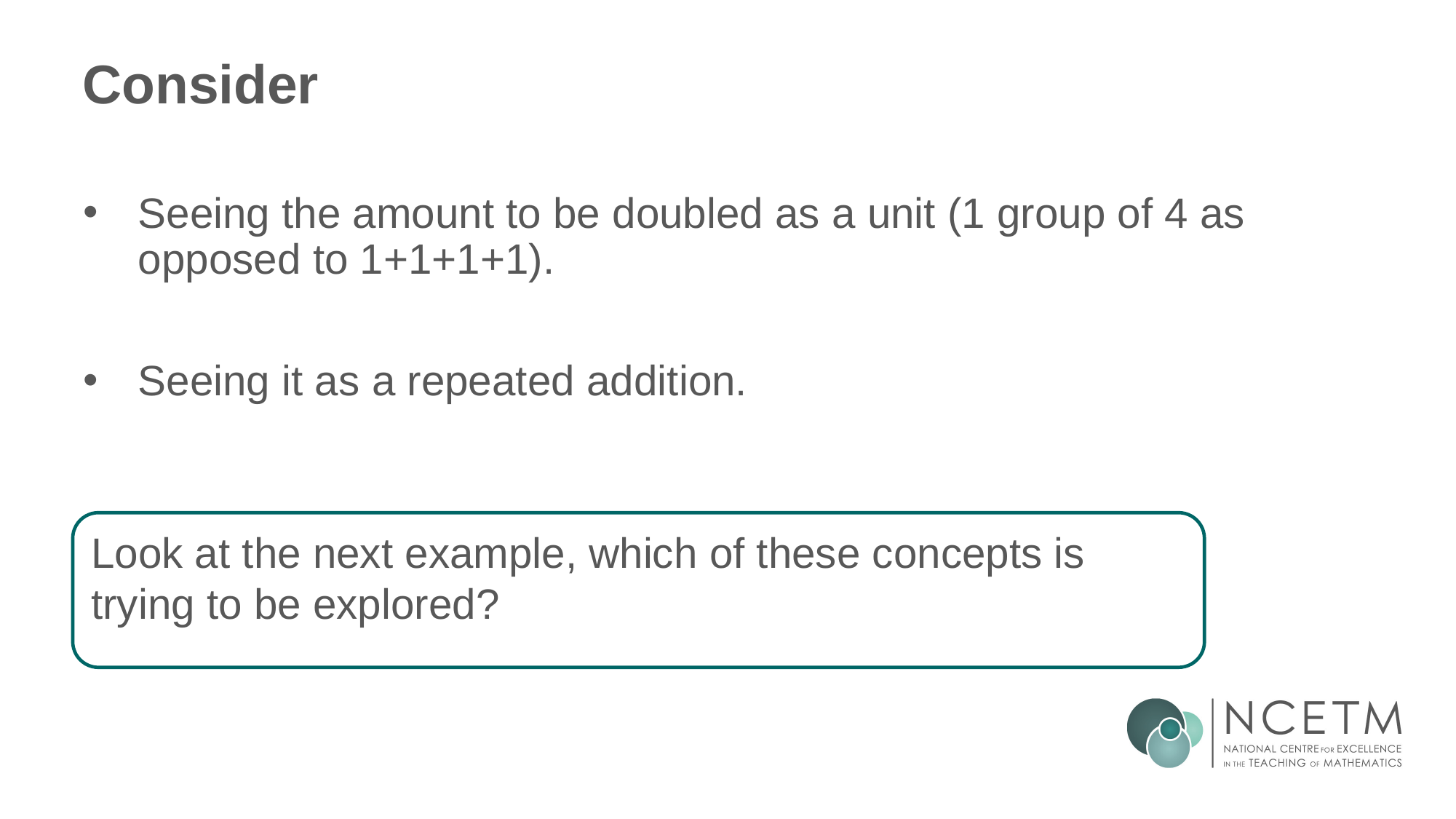

# Consider
Seeing the amount to be doubled as a unit (1 group of 4 as opposed to 1+1+1+1).

Seeing it as a repeated addition.

Look at the next example, which of these concepts is trying to be explored?